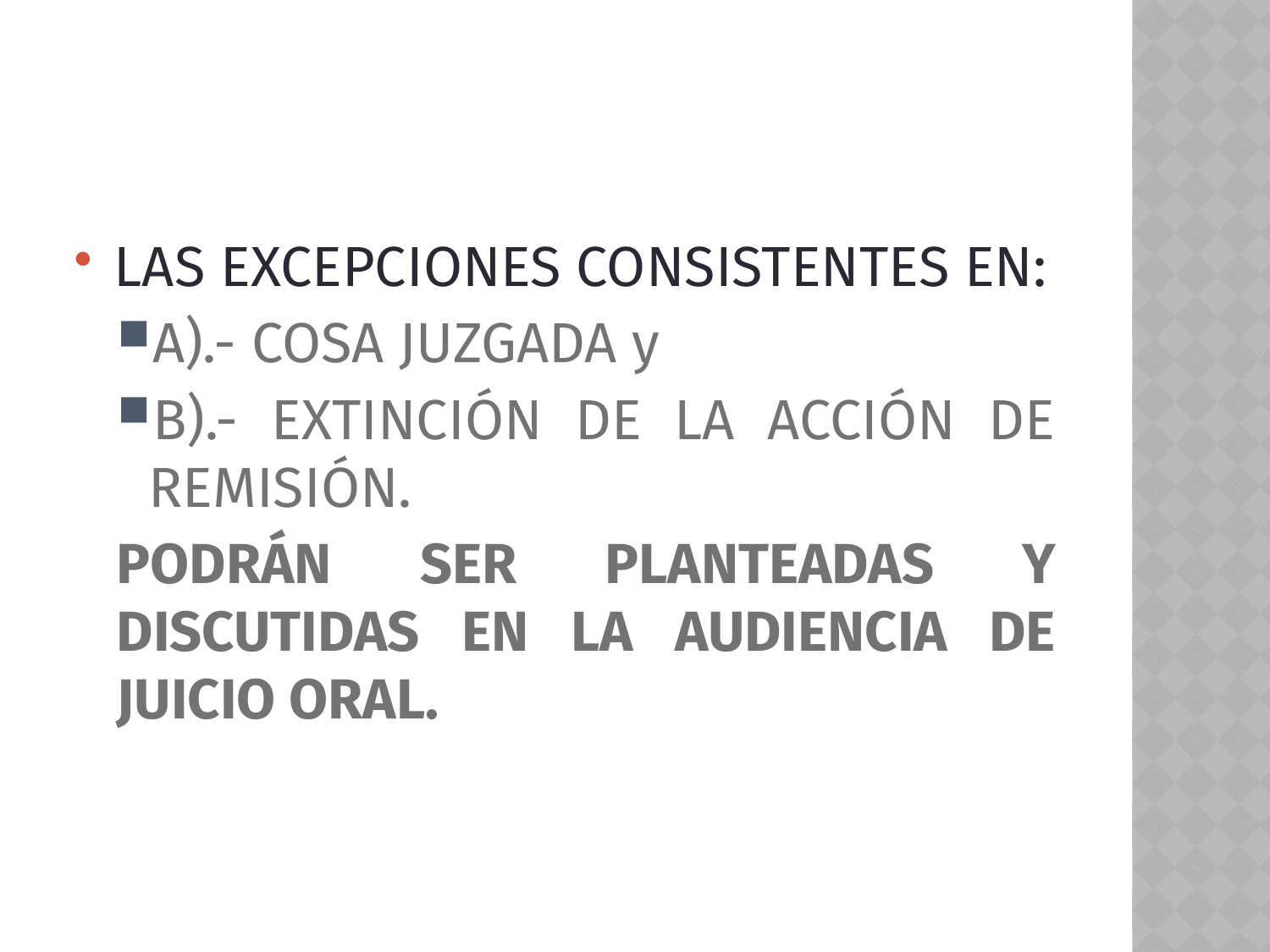

#
LAS EXCEPCIONES CONSISTENTES EN:
A).- COSA JUZGADA y
B).- EXTINCIÓN DE LA ACCIÓN DE REMISIÓN.
PODRÁN SER PLANTEADAS Y DISCUTIDAS EN LA AUDIENCIA DE JUICIO ORAL.